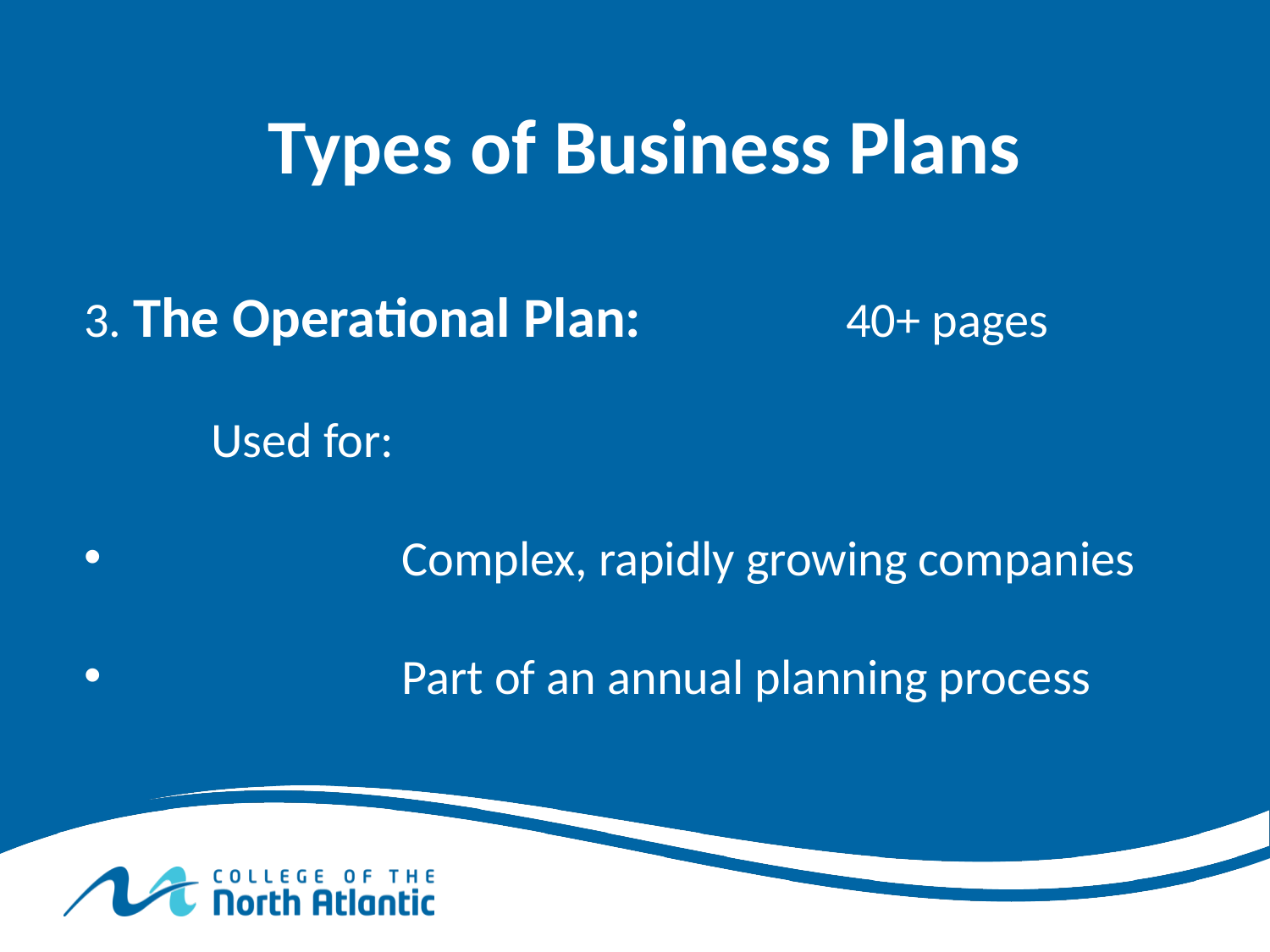

Types of Business Plans
3. The Operational Plan:		40+ pages

	Used for:

		Complex, rapidly growing companies

		Part of an annual planning process